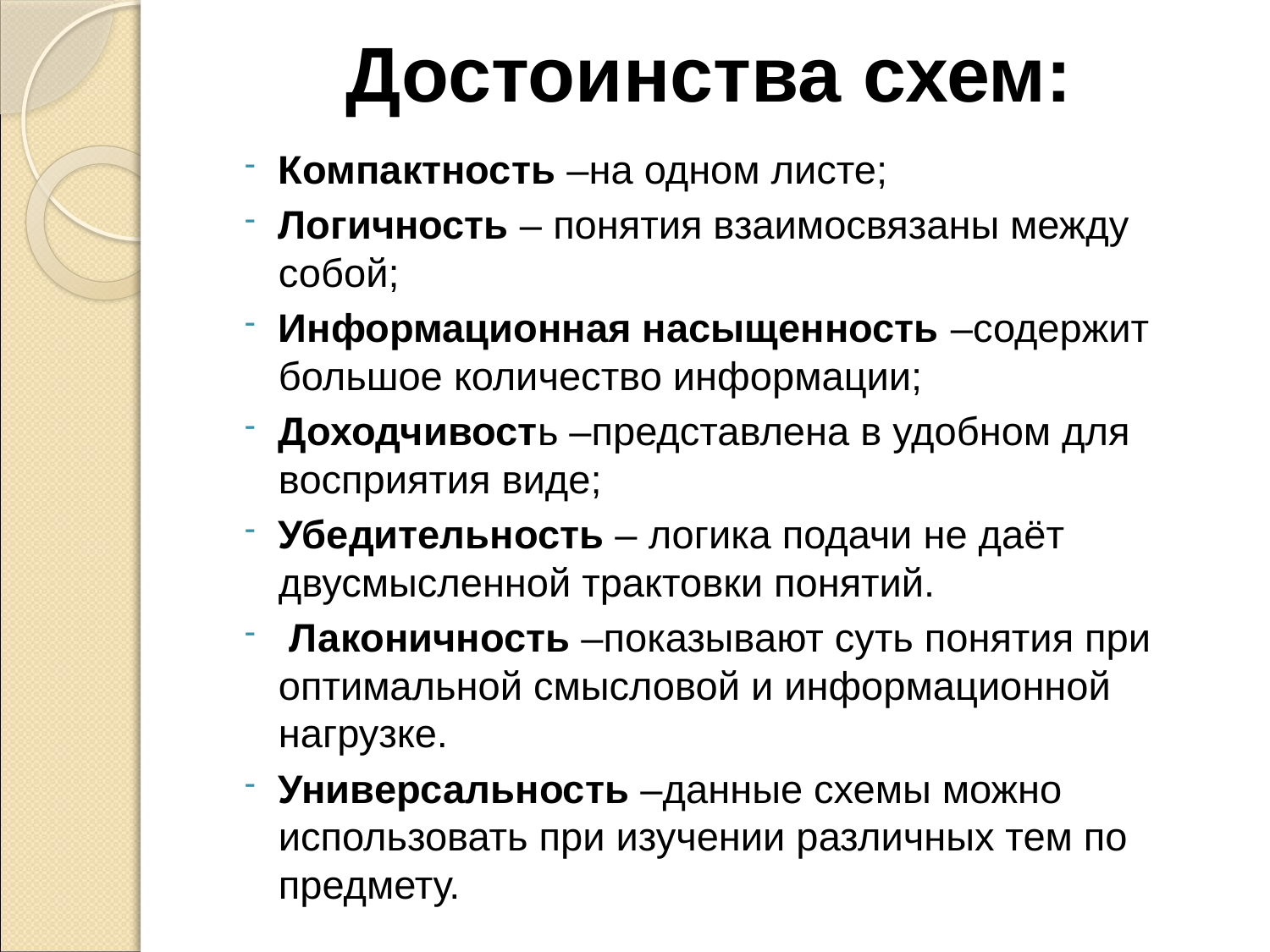

# Достоинства схем:
Компактность –на одном листе;
Логичность – понятия взаимосвязаны между собой;
Информационная насыщенность –содержит большое количество информации;
Доходчивость –представлена в удобном для восприятия виде;
Убедительность – логика подачи не даёт двусмысленной трактовки понятий.
 Лаконичность –показывают суть понятия при оптимальной смысловой и информационной нагрузке.
Универсальность –данные схемы можно использовать при изучении различных тем по предмету.